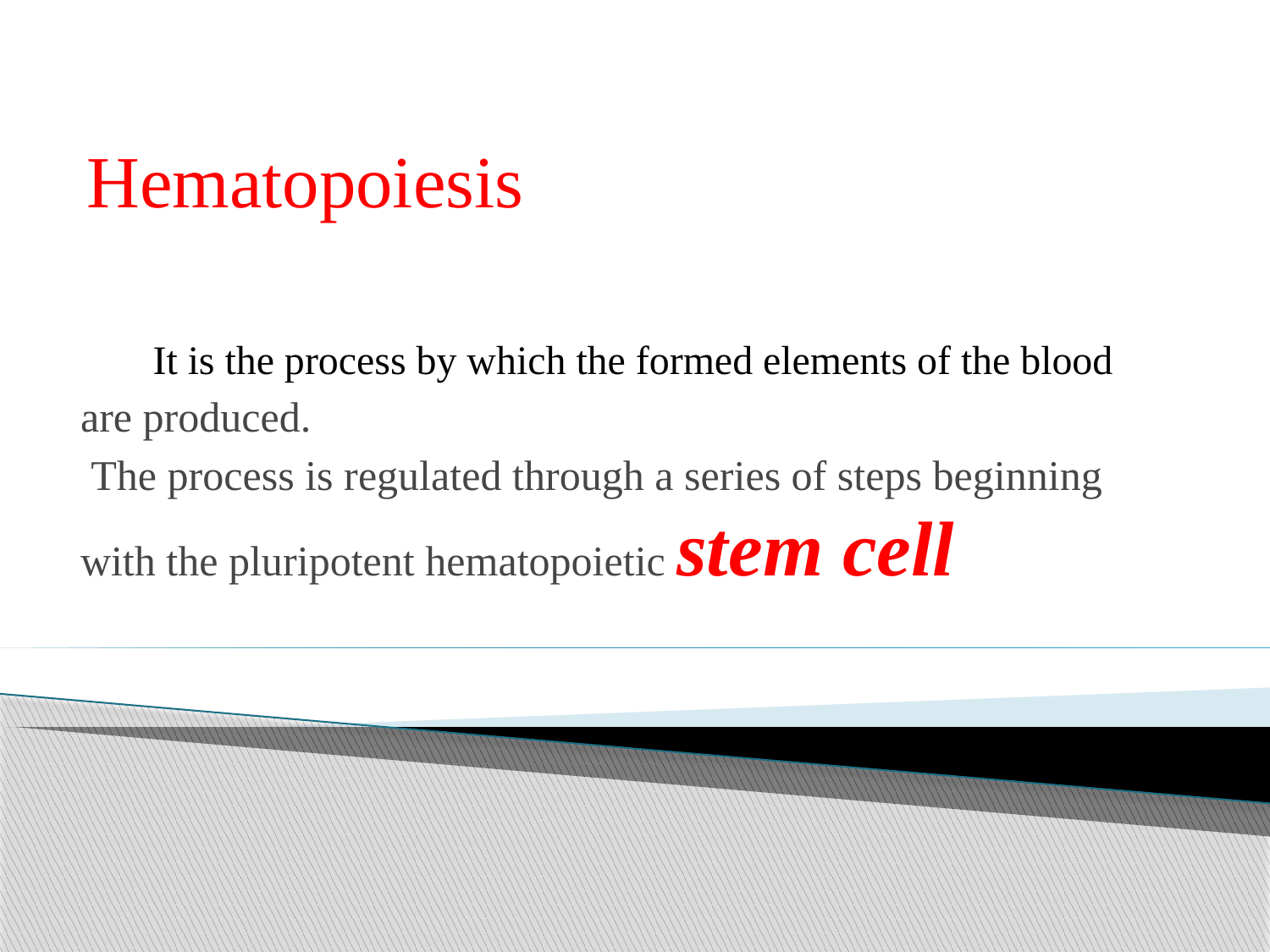

# Hematopoiesis
 It is the process by which the formed elements of the blood
are produced.
 The process is regulated through a series of steps beginning with the pluripotent hematopoietic stem cell